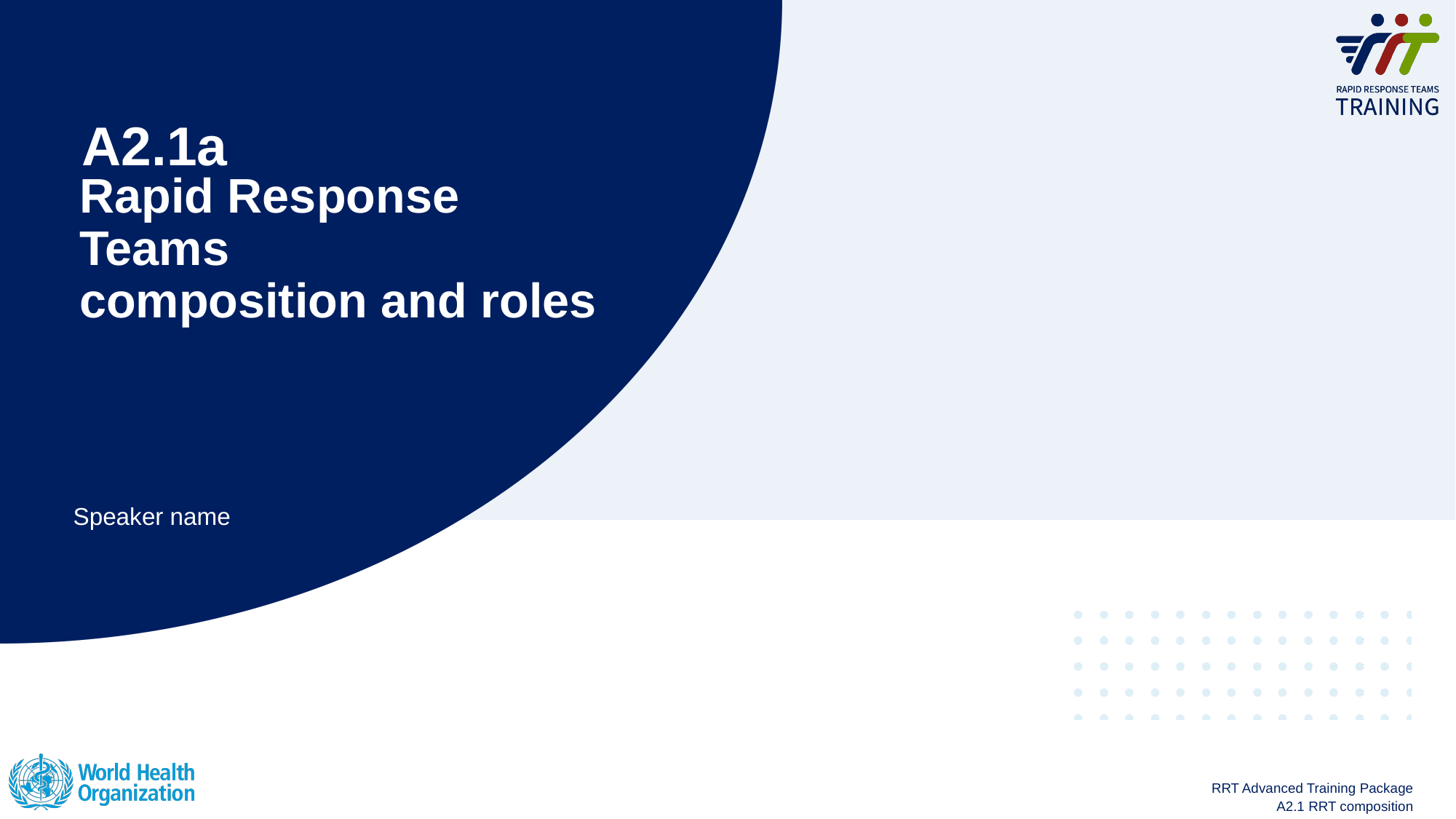

A2.1a
# Rapid Response Teams  composition and roles
Speaker name
1